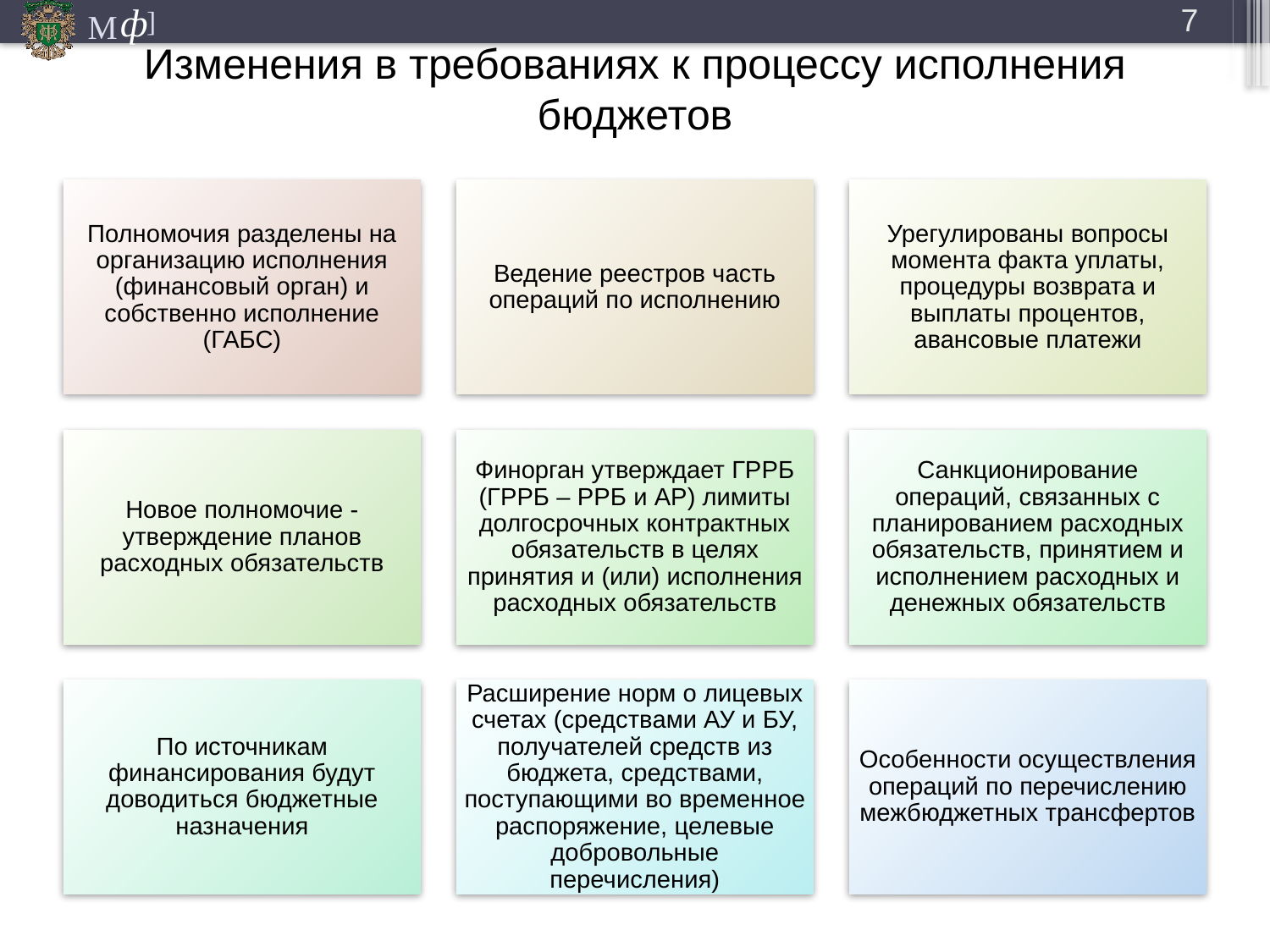

7
# Изменения в требованиях к процессу исполнения бюджетов
Полномочия разделены на организацию исполнения (финансовый орган) и собственно исполнение (ГАБС)
Ведение реестров часть операций по исполнению
Урегулированы вопросы момента факта уплаты, процедуры возврата и выплаты процентов, авансовые платежи
Новое полномочие - утверждение планов расходных обязательств
Финорган утверждает ГРРБ (ГРРБ – РРБ и АР) лимиты долгосрочных контрактных обязательств в целях принятия и (или) исполнения расходных обязательств
Санкционирование операций, связанных с планированием расходных обязательств, принятием и исполнением расходных и денежных обязательств
По источникам финансирования будут доводиться бюджетные назначения
Расширение норм о лицевых счетах (средствами АУ и БУ, получателей средств из бюджета, средствами, поступающими во временное распоряжение, целевые добровольные перечисления)
Особенности осуществления операций по перечислению межбюджетных трансфертов